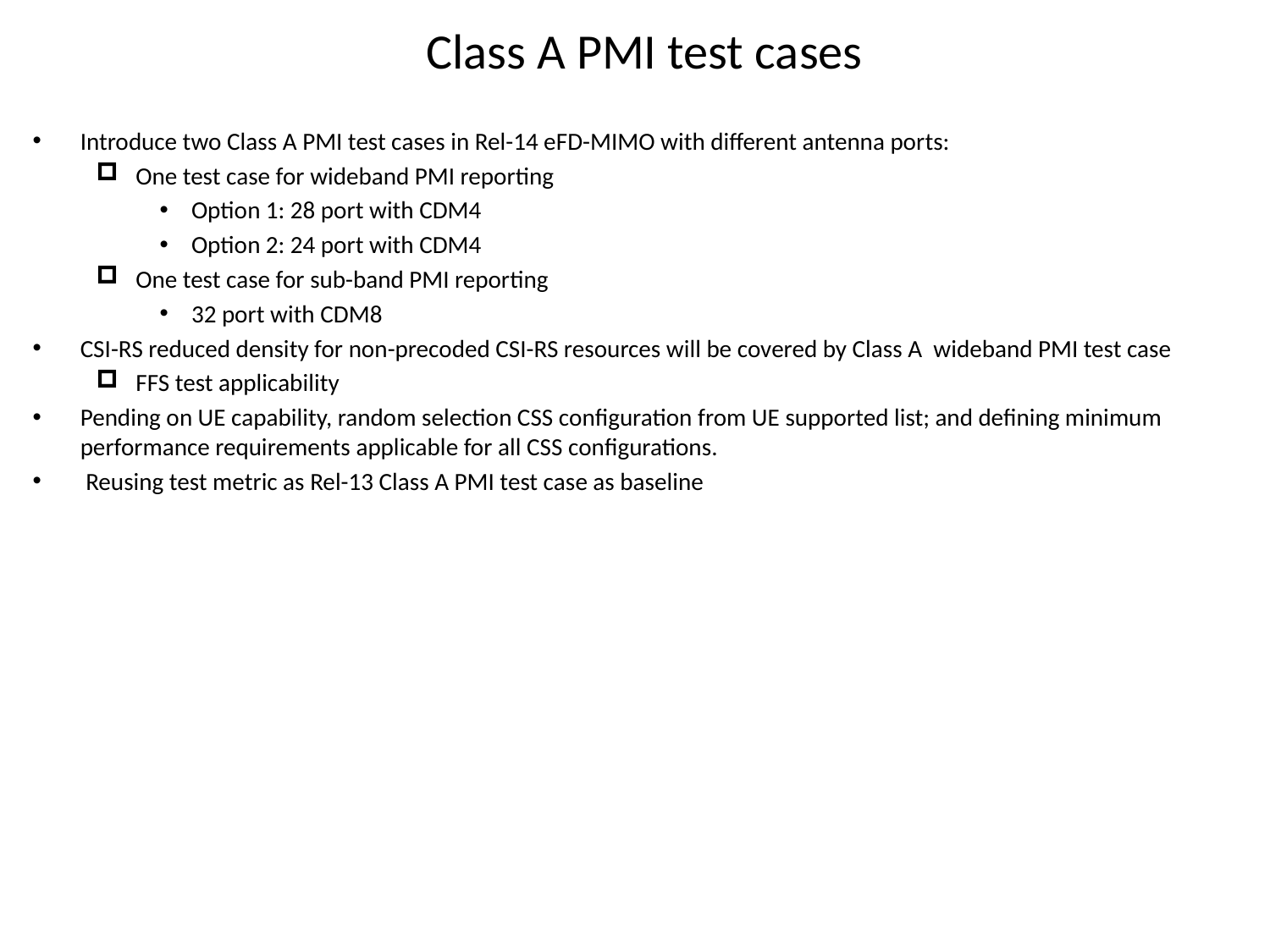

Class A PMI test cases
Introduce two Class A PMI test cases in Rel-14 eFD-MIMO with different antenna ports:
One test case for wideband PMI reporting
Option 1: 28 port with CDM4
Option 2: 24 port with CDM4
One test case for sub-band PMI reporting
32 port with CDM8
CSI-RS reduced density for non-precoded CSI-RS resources will be covered by Class A  wideband PMI test case
FFS test applicability
Pending on UE capability, random selection CSS configuration from UE supported list; and defining minimum performance requirements applicable for all CSS configurations.
 Reusing test metric as Rel-13 Class A PMI test case as baseline